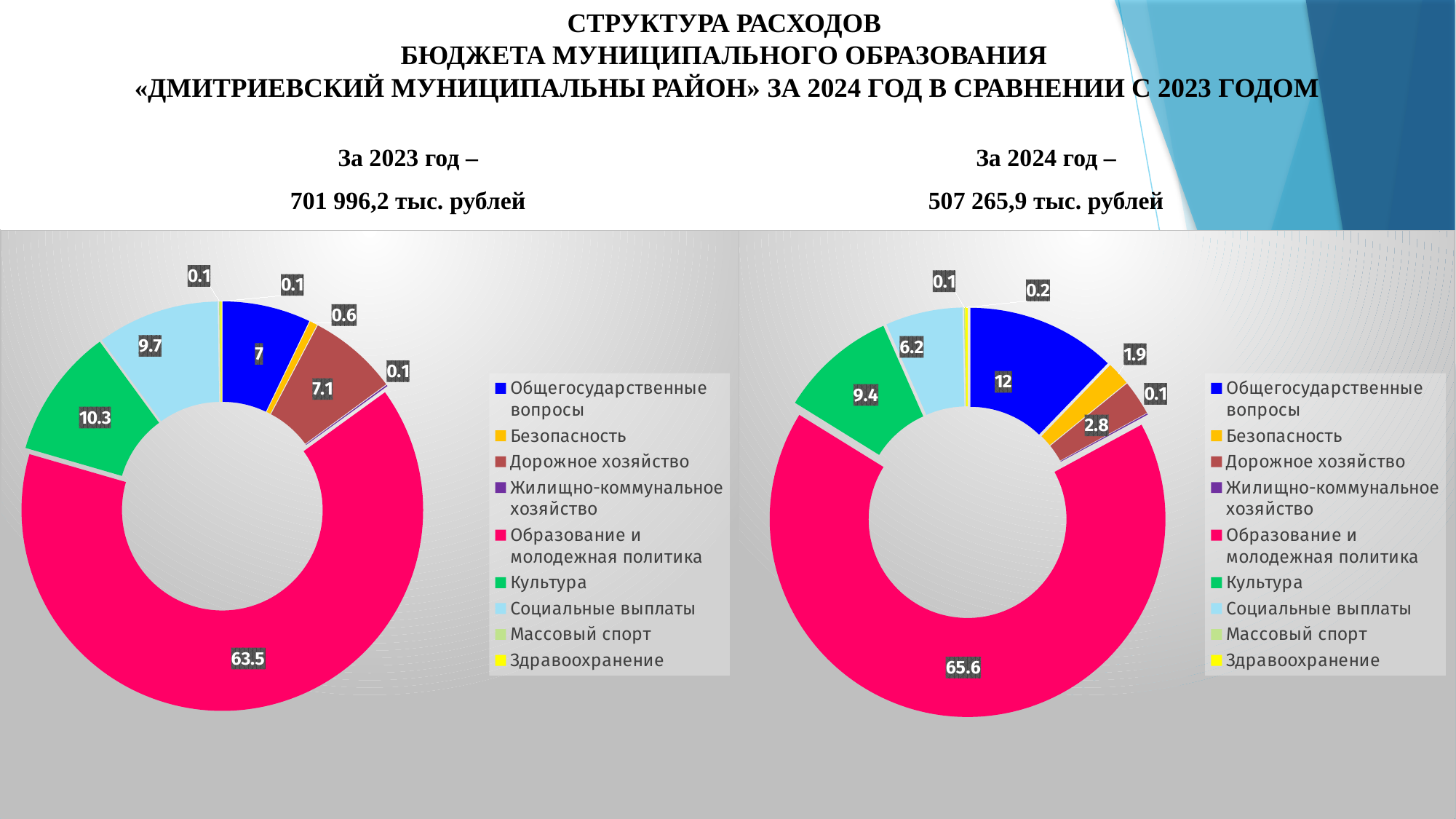

# СТРУКТУРА РАСХОДОВ БЮДЖЕТА МУНИЦИПАЛЬНОГО ОБРАЗОВАНИЯ «ДМИТРИЕВСКИЙ МУНИЦИПАЛЬНЫ РАЙОН» ЗА 2024 ГОД В СРАВНЕНИИ С 2023 ГОДОМ
За 2024 год –
507 265,9 тыс. рублей
За 2023 год –
701 996,2 тыс. рублей

### Chart

| Category |
|---|

### Chart

| Category | Продажи |
|---|---|
| Общегосударственные вопросы | 7.0 |
| Безопасность | 0.6 |
| Дорожное хозяйство | 7.1 |
| Жилищно-коммунальное хозяйство | 0.1 |
| Образование и молодежная политика | 63.5 |
| Культура | 10.3 |
| Социальные выплаты | 9.7 |
| Массовый спорт | 0.1 |
| Здравоохранение | 0.1 |

### Chart

| Category | Продажи |
|---|---|
| Общегосударственные вопросы | 12.0 |
| Безопасность | 1.9 |
| Дорожное хозяйство | 2.8 |
| Жилищно-коммунальное хозяйство | 0.1 |
| Образование и молодежная политика | 65.6 |
| Культура | 9.4 |
| Социальные выплаты | 6.2 |
| Массовый спорт | 0.1 |
| Здравоохранение | 0.2 |